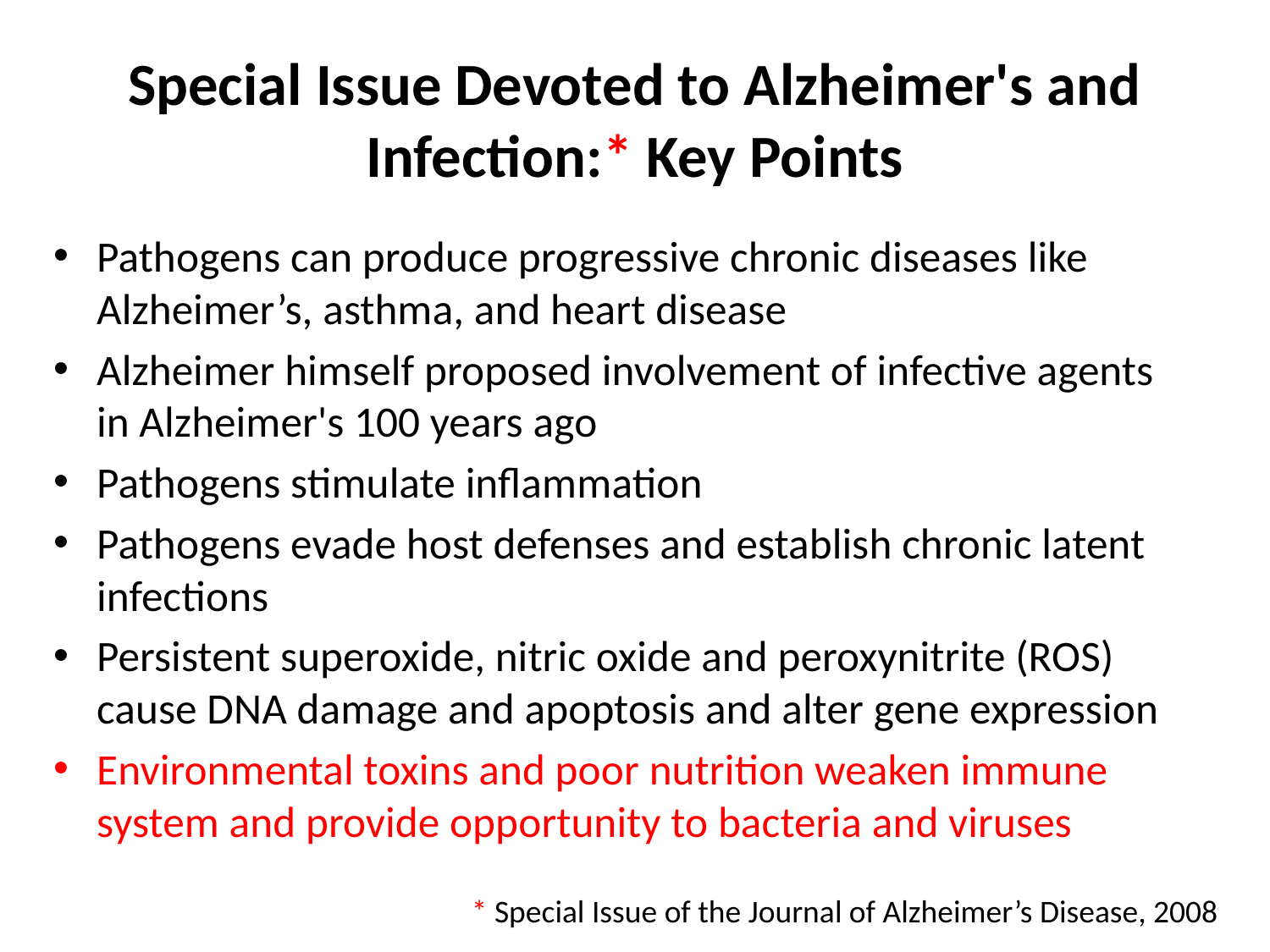

# Special Issue Devoted to Alzheimer's and Infection:* Key Points
Pathogens can produce progressive chronic diseases like Alzheimer’s, asthma, and heart disease
Alzheimer himself proposed involvement of infective agents in Alzheimer's 100 years ago
Pathogens stimulate inflammation
Pathogens evade host defenses and establish chronic latent infections
Persistent superoxide, nitric oxide and peroxynitrite (ROS) cause DNA damage and apoptosis and alter gene expression
Environmental toxins and poor nutrition weaken immune system and provide opportunity to bacteria and viruses
* Special Issue of the Journal of Alzheimer’s Disease, 2008